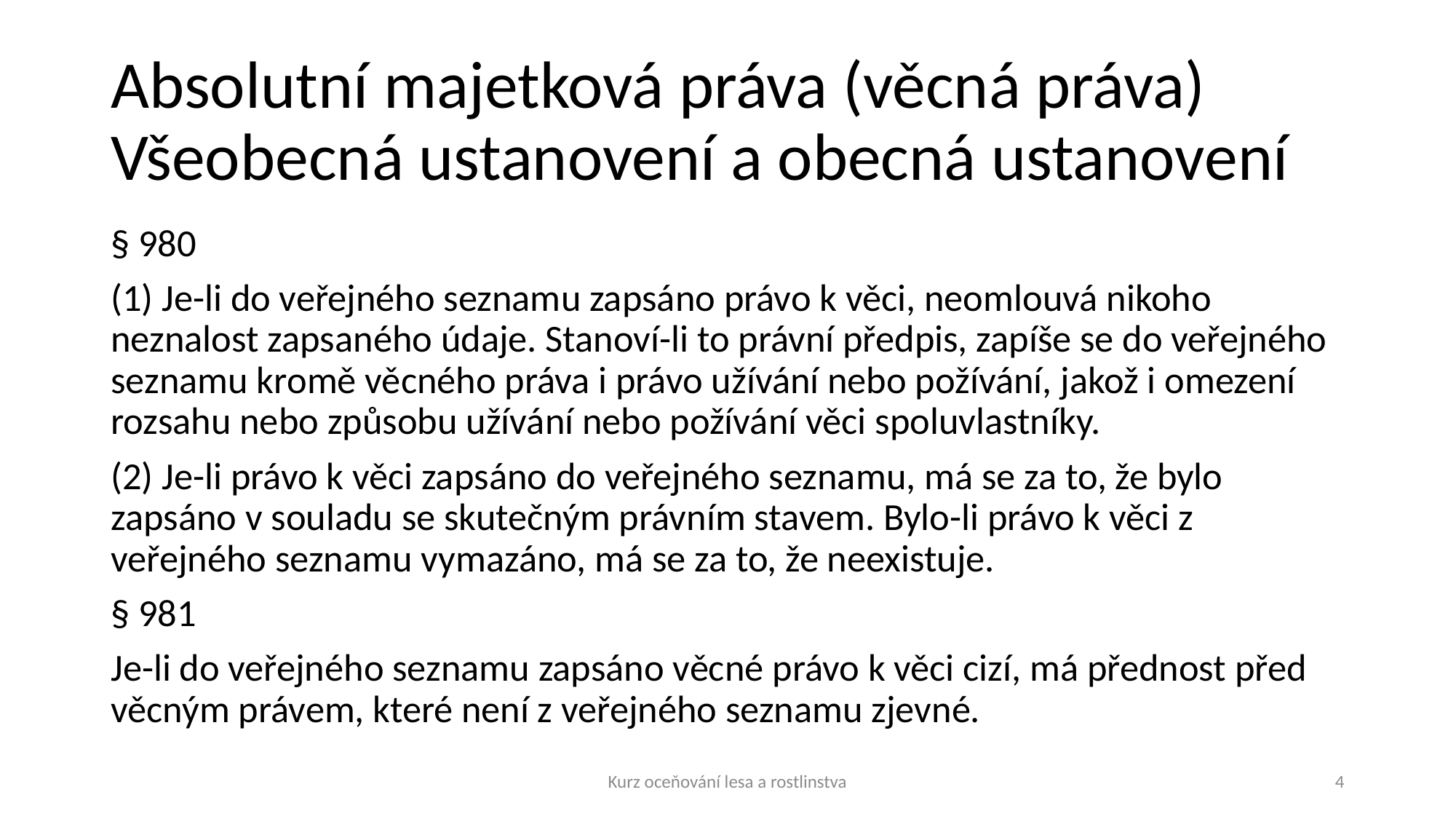

# Absolutní majetková práva (věcná práva) Všeobecná ustanovení a obecná ustanovení
§ 980
(1) Je-li do veřejného seznamu zapsáno právo k věci, neomlouvá nikoho neznalost zapsaného údaje. Stanoví-li to právní předpis, zapíše se do veřejného seznamu kromě věcného práva i právo užívání nebo požívání, jakož i omezení rozsahu nebo způsobu užívání nebo požívání věci spoluvlastníky.
(2) Je-li právo k věci zapsáno do veřejného seznamu, má se za to, že bylo zapsáno v souladu se skutečným právním stavem. Bylo-li právo k věci z veřejného seznamu vymazáno, má se za to, že neexistuje.
§ 981
Je-li do veřejného seznamu zapsáno věcné právo k věci cizí, má přednost před věcným právem, které není z veřejného seznamu zjevné.

Kurz oceňování lesa a rostlinstva
4